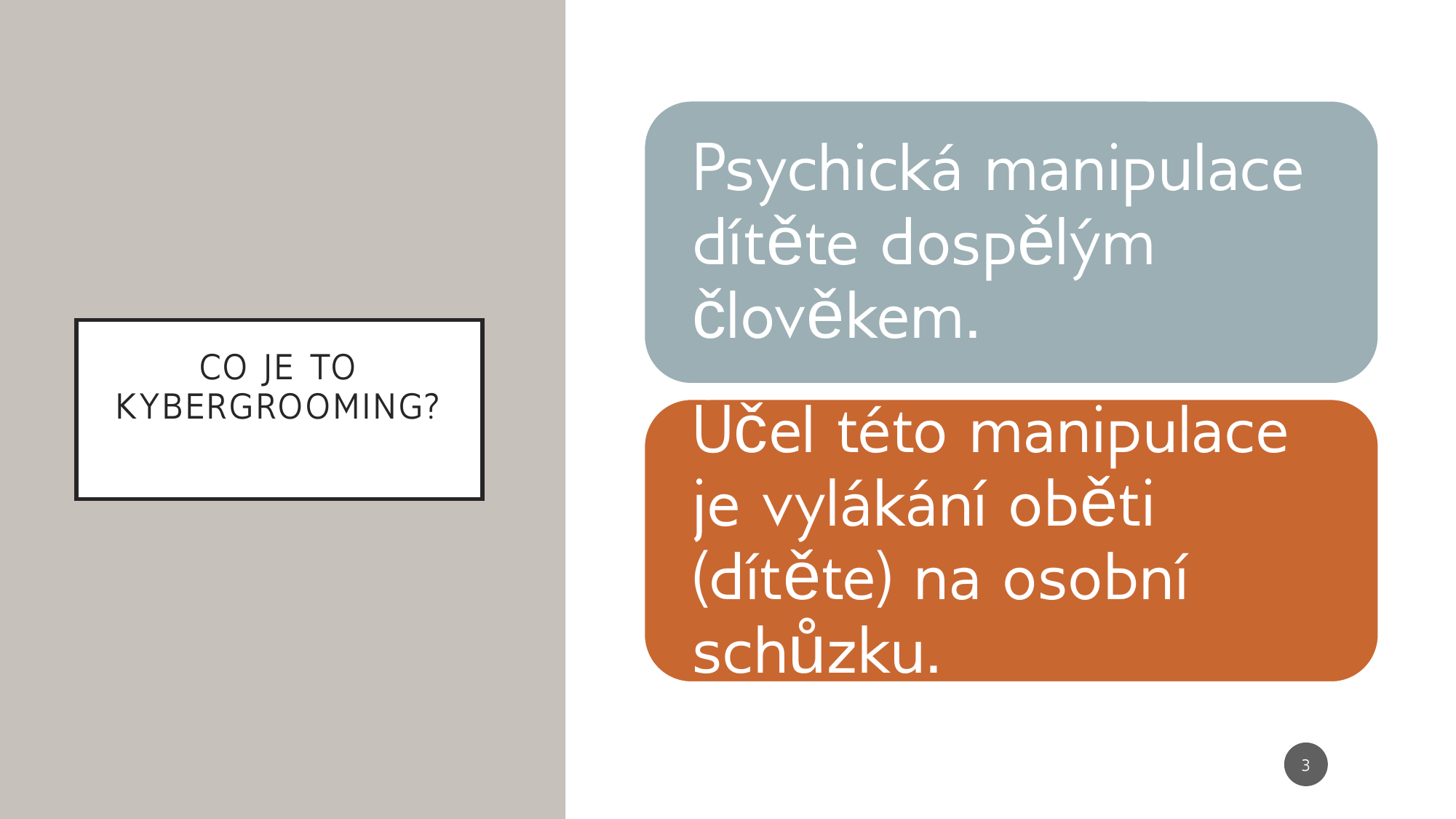

Psychická manipulace dítěte dospělým člověkem.
Účel této manipulace je vylákání oběti (dítěte) na osobní schůzku.
# Co je to kybergrooming?
3